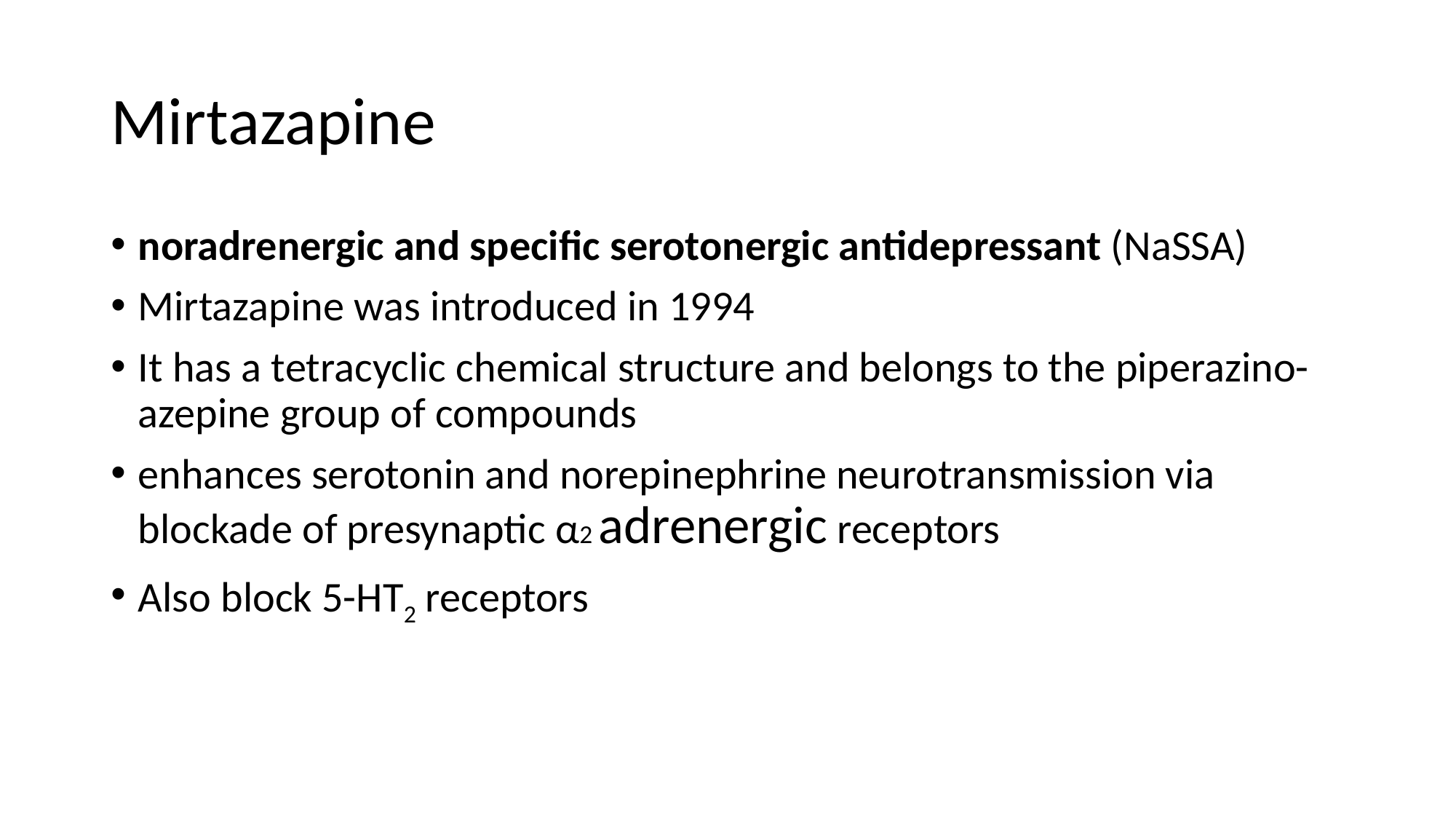

# Mirtazapine
noradrenergic and specific serotonergic antidepressant (NaSSA)
Mirtazapine was introduced in 1994
It has a tetracyclic chemical structure and belongs to the piperazino-azepine group of compounds
enhances serotonin and norepinephrine neurotransmission via blockade of presynaptic α2 adrenergic receptors
Also block 5-HT2 receptors